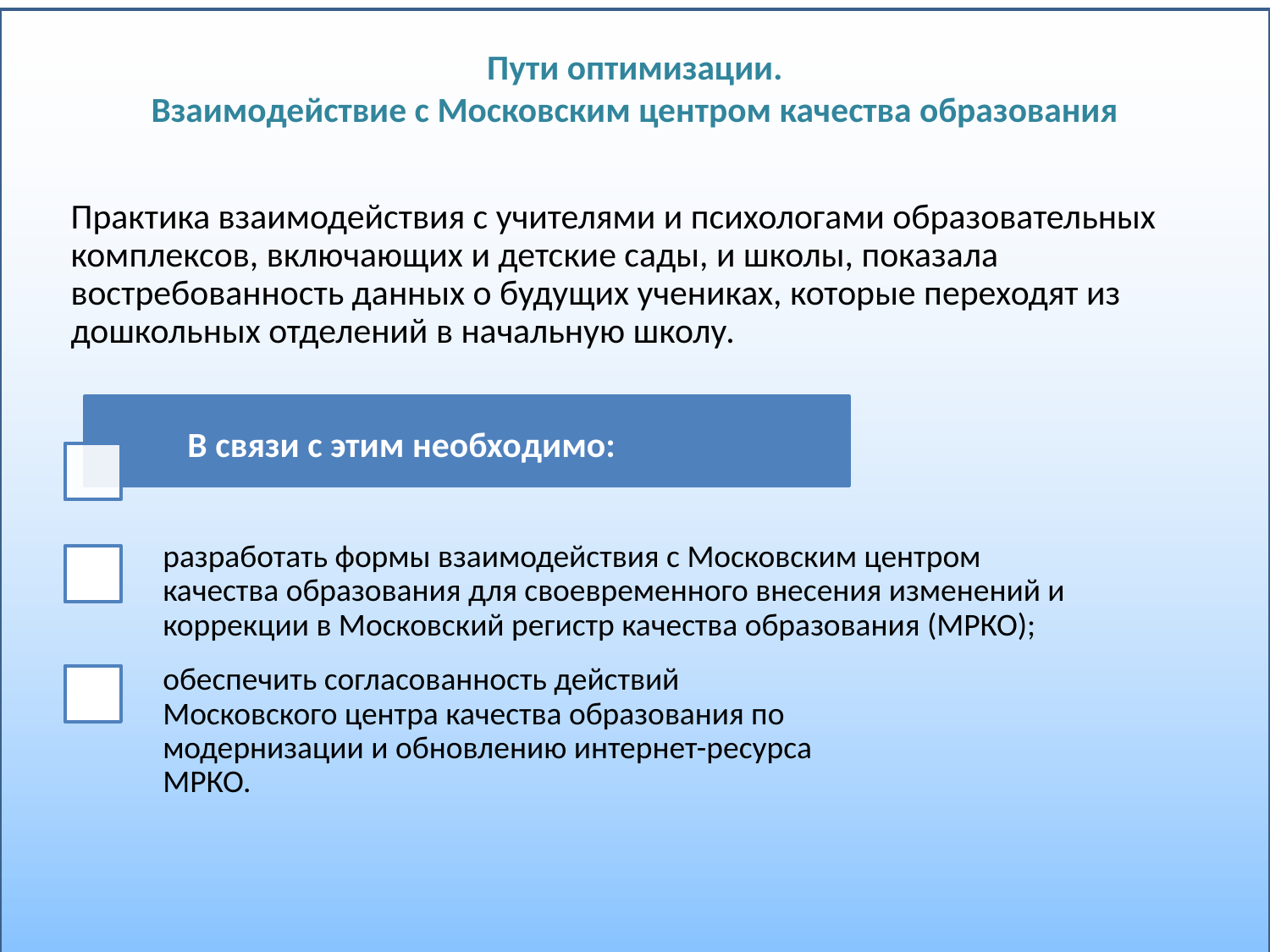

# Пути оптимизации. Взаимодействие с Московским центром качества образования
Практика взаимодействия с учителями и психологами образовательных комплексов, включающих и детские сады, и школы, показала востребованность данных о будущих учениках, которые переходят из дошкольных отделений в начальную школу.
разработать формы взаимодействия с Московским центром качества образования для своевременного внесения изменений и коррекции в Московский регистр качества образования (МРКО);
обеспечить согласованность действий Московского центра качества образования по модернизации и обновлению интернет-ресурса МРКО.
В связи с этим необходимо: